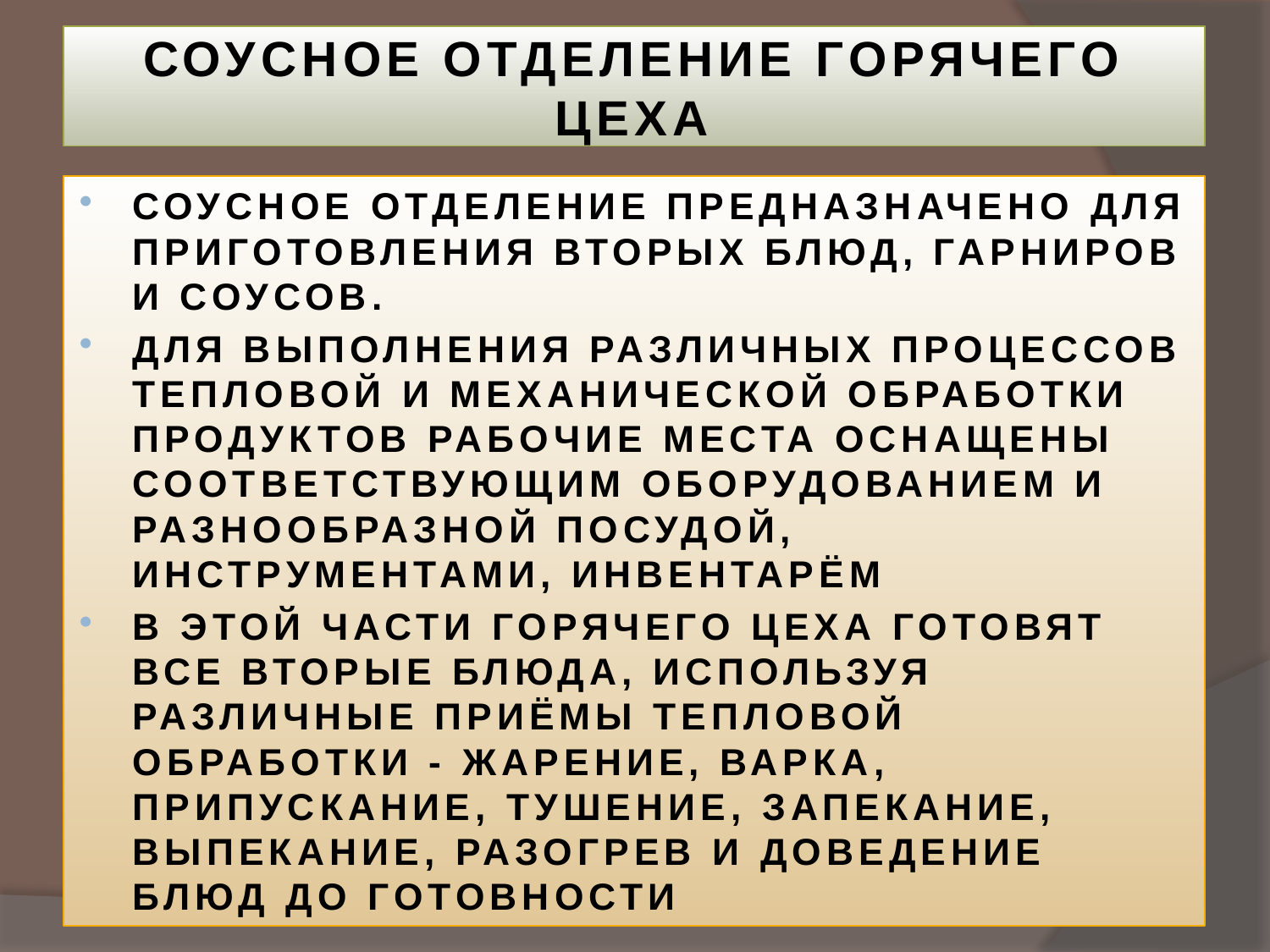

# СОУСНОЕ ОТДЕЛЕНИЕ ГОРЯЧЕГО ЦЕХА
СОУСНОЕ ОТДЕЛЕНИЕ ПРЕДНАЗНАЧЕНО ДЛЯ ПРИГОТОВЛЕНИЯ ВТОРЫХ БЛЮД, ГАРНИРОВ И СОУСОВ.
ДЛЯ ВЫПОЛНЕНИЯ РАЗЛИЧНЫХ ПРОЦЕССОВ ТЕПЛОВОЙ И МЕХАНИЧЕСКОЙ ОБРАБОТКИ ПРОДУКТОВ РАБОЧИЕ МЕСТА ОСНАЩЕНЫ СООТВЕТСТВУЮЩИМ ОБОРУДОВАНИЕМ И РАЗНООБРАЗНОЙ ПОСУДОЙ, ИНСТРУМЕНТАМИ, ИНВЕНТАРЁМ
В ЭТОЙ ЧАСТИ ГОРЯЧЕГО ЦЕХА ГОТОВЯТ ВСЕ ВТОРЫЕ БЛЮДА, ИСПОЛЬЗУЯ РАЗЛИЧНЫЕ ПРИЁМЫ ТЕПЛОВОЙ ОБРАБОТКИ - ЖАРЕНИЕ, ВАРКА, ПРИПУСКАНИЕ, ТУШЕНИЕ, ЗАПЕКАНИЕ, ВЫПЕКАНИЕ, РАЗОГРЕВ И ДОВЕДЕНИЕ БЛЮД ДО ГОТОВНОСТИ